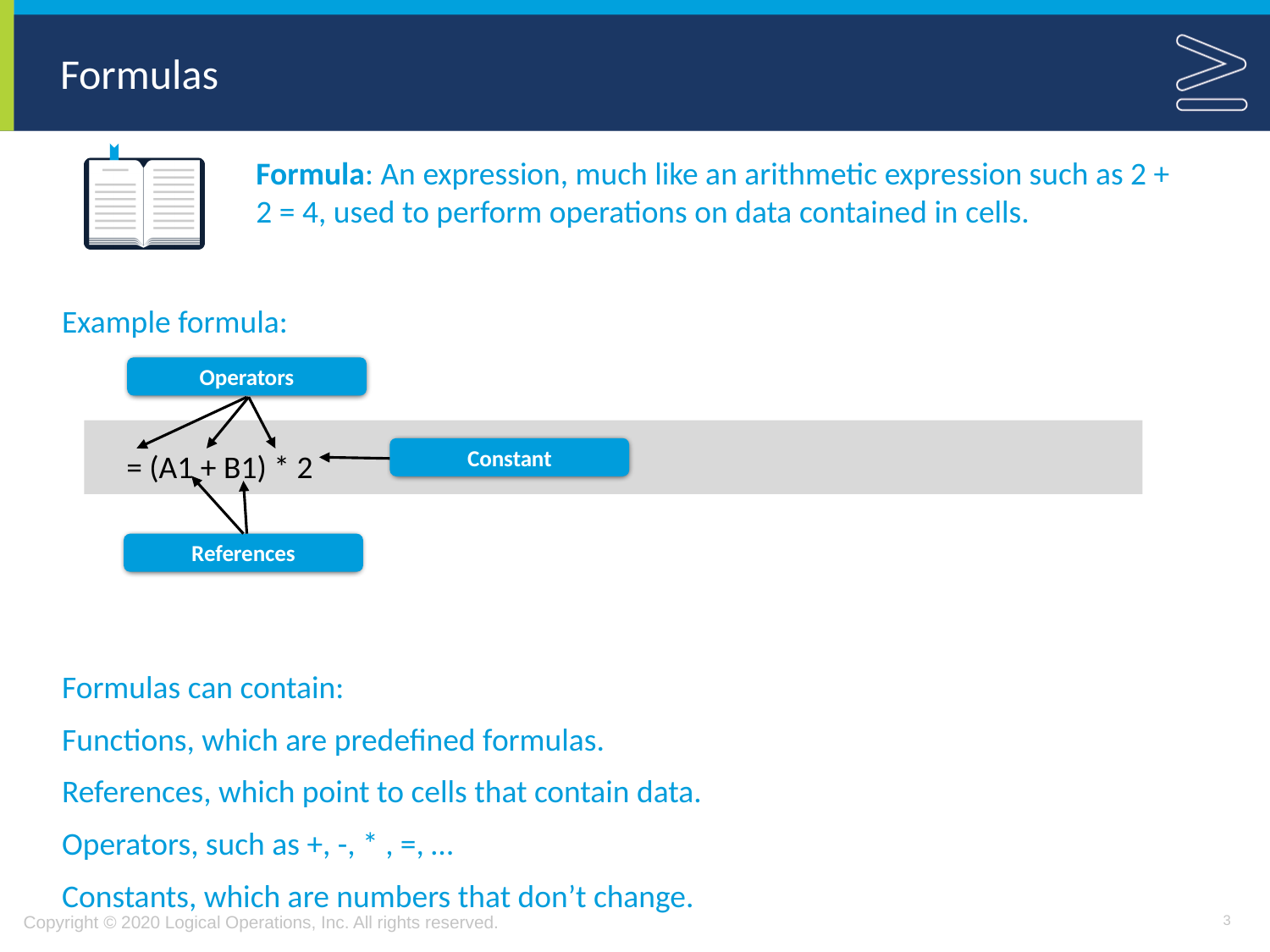

# Formulas
Formula: An expression, much like an arithmetic expression such as 2 + 2 = 4, used to perform operations on data contained in cells.
Example formula:

Formulas can contain:
Functions, which are predefined formulas.
References, which point to cells that contain data.
Operators, such as +, -, * , =, …
Constants, which are numbers that don’t change.
Operators

Constant
= (A1 + B1) * 2

References
3